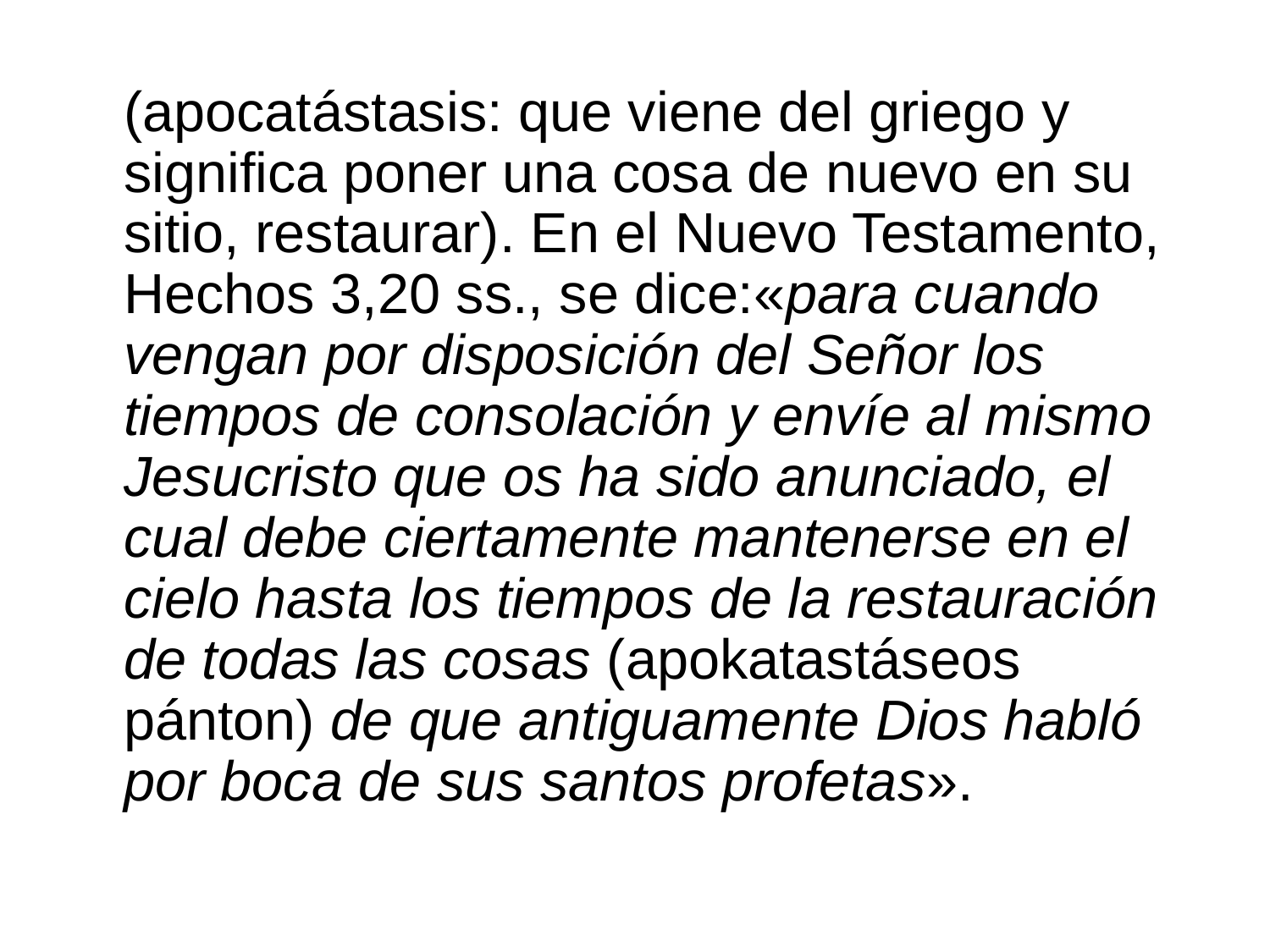

(apocatástasis: que viene del griego y significa poner una cosa de nuevo en su sitio, restaurar). En el Nuevo Testamento, Hechos 3,20 ss., se dice:«para cuando vengan por disposición del Señor los tiempos de consolación y envíe al mismo Jesucristo que os ha sido anunciado, el cual debe ciertamente mantenerse en el cielo hasta los tiempos de la restauración de todas las cosas (apokatastáseos pánton) de que antiguamente Dios habló por boca de sus santos profetas».